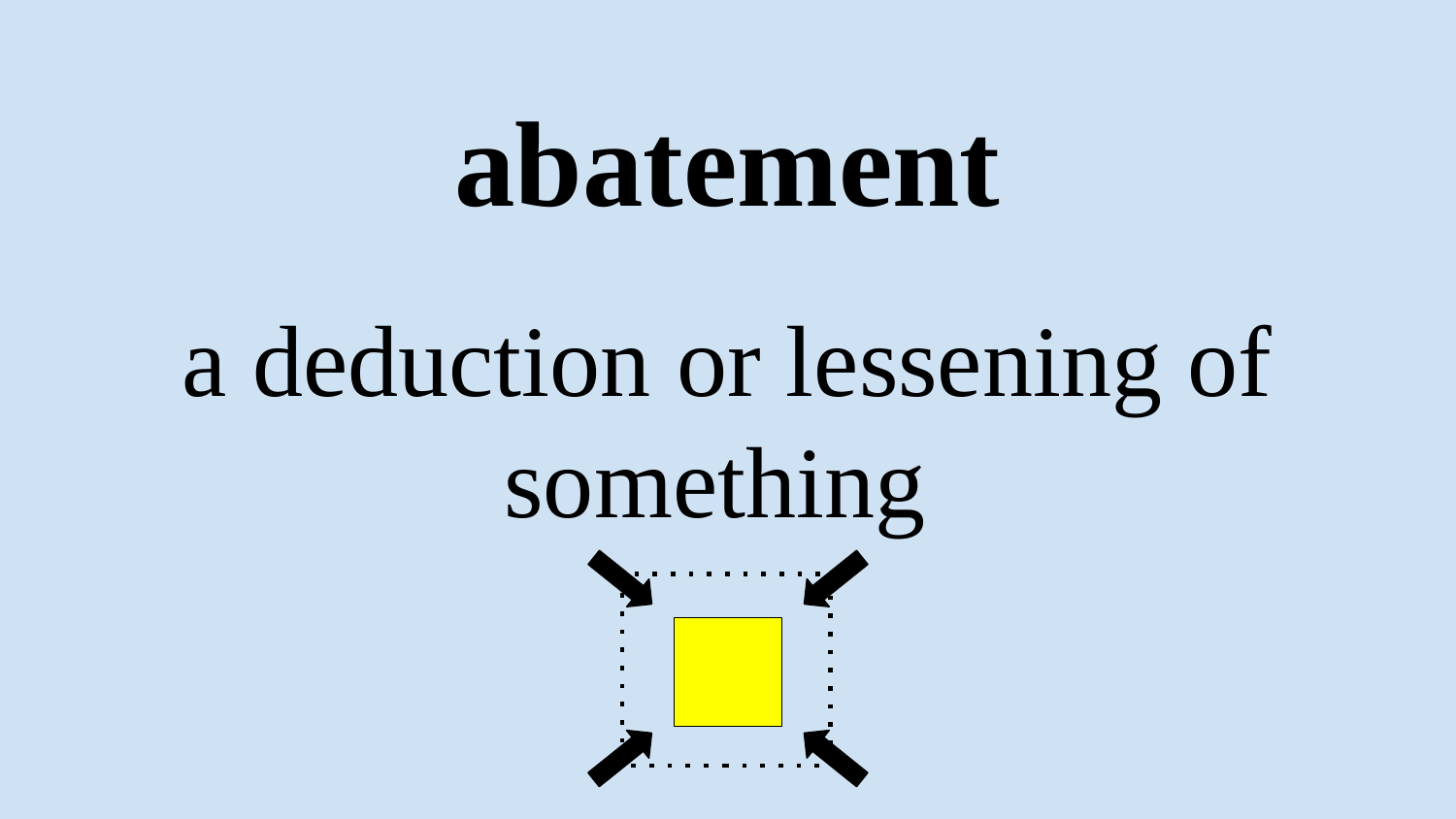

# abatement
a deduction or lessening of something